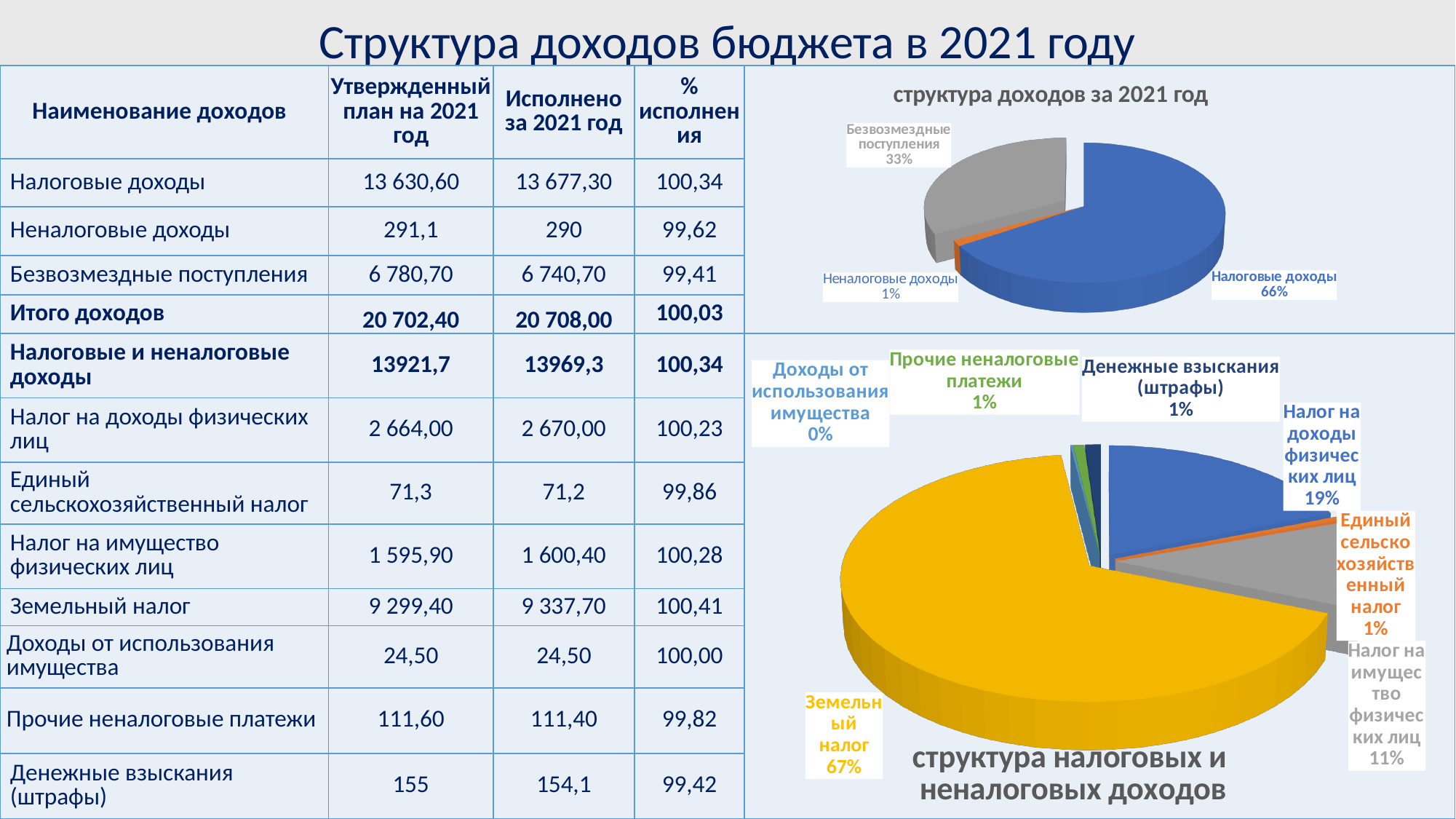

# Структура доходов бюджета в 2021 году
| Наименование доходов | Утвержденный план на 2021 год | Исполнено за 2021 год | % исполнения |  |
| --- | --- | --- | --- | --- |
| Налоговые доходы | 13 630,60 | 13 677,30 | 100,34 |  |
| Неналоговые доходы | 291,1 | 290 | 99,62 |  |
| Безвозмездные поступления | 6 780,70 | 6 740,70 | 99,41 |  |
| Итого доходов | 20 702,40 | 20 708,00 | 100,03 |  |
| Налоговые и неналоговые доходы | 13921,7 | 13969,3 | 100,34 |  |
| Налог на доходы физических лиц | 2 664,00 | 2 670,00 | 100,23 |  |
| Единый сельскохозяйственный налог | 71,3 | 71,2 | 99,86 |  |
| Налог на имущество физических лиц | 1 595,90 | 1 600,40 | 100,28 |  |
| Земельный налог | 9 299,40 | 9 337,70 | 100,41 |  |
| Доходы от использования имущества | 24,50 | 24,50 | 100,00 |  |
| Прочие неналоговые платежи | 111,60 | 111,40 | 99,82 |  |
| Денежные взыскания (штрафы) | 155 | 154,1 | 99,42 |  |

[unsupported chart]

[unsupported chart]